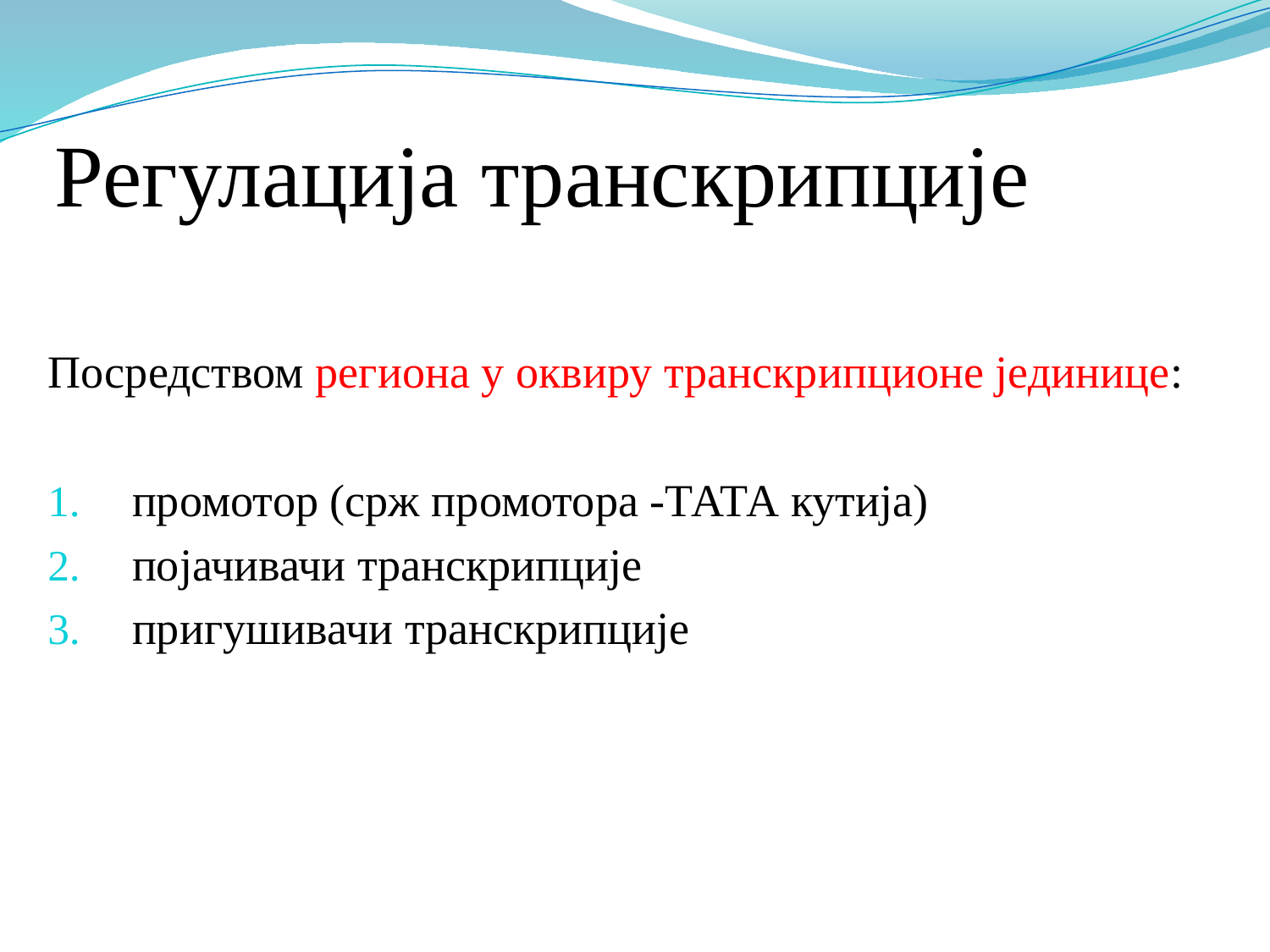

# Регулација транскрипције
Посредством региона у оквиру транскрипционе јединице:

промотор (срж промотора -ТАТА кутија)
појачивачи транскрипције
пригушивачи транскрипције